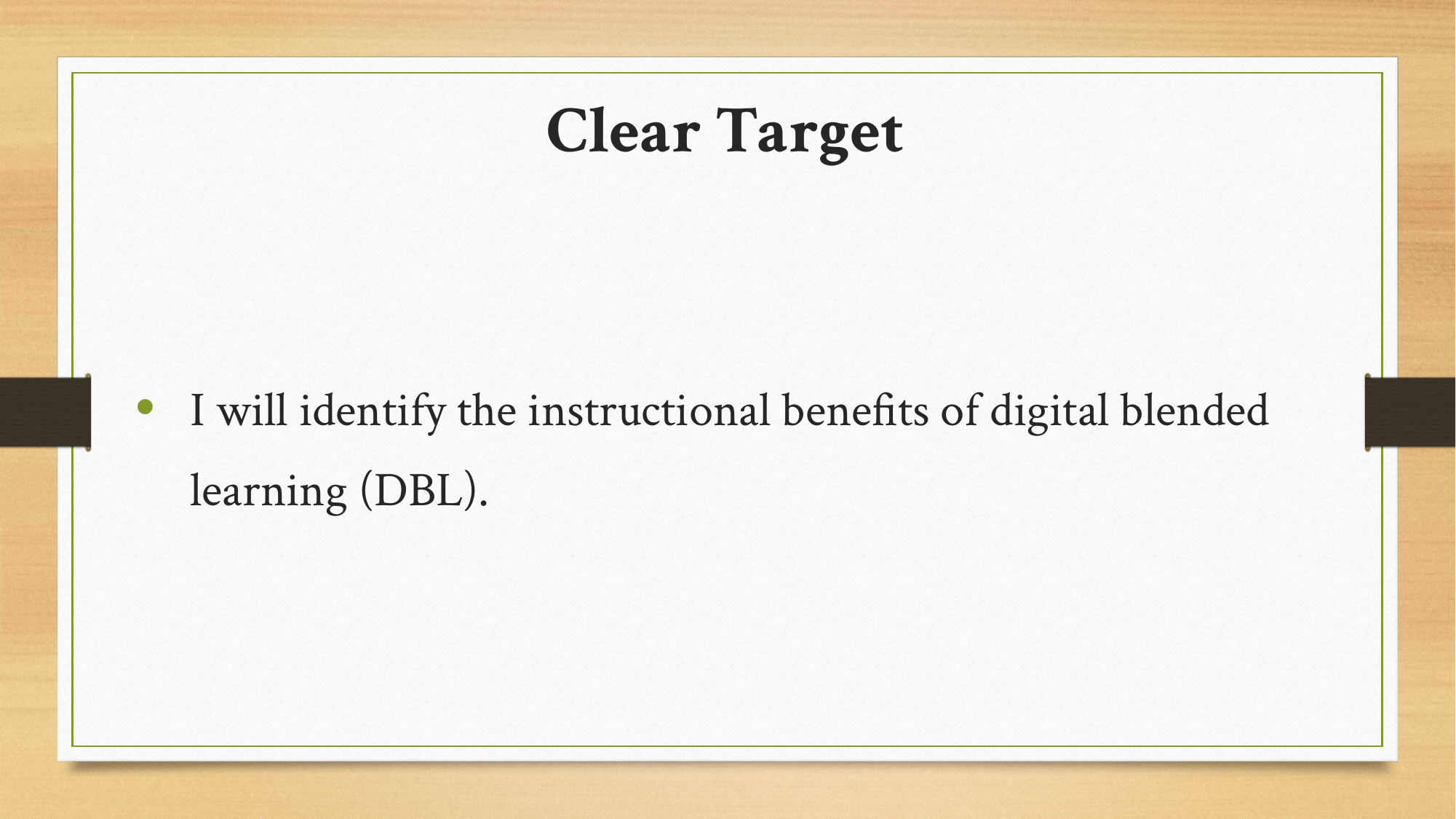

# Clear Target

I will identify the instructional benefits of digital blended learning (DBL).